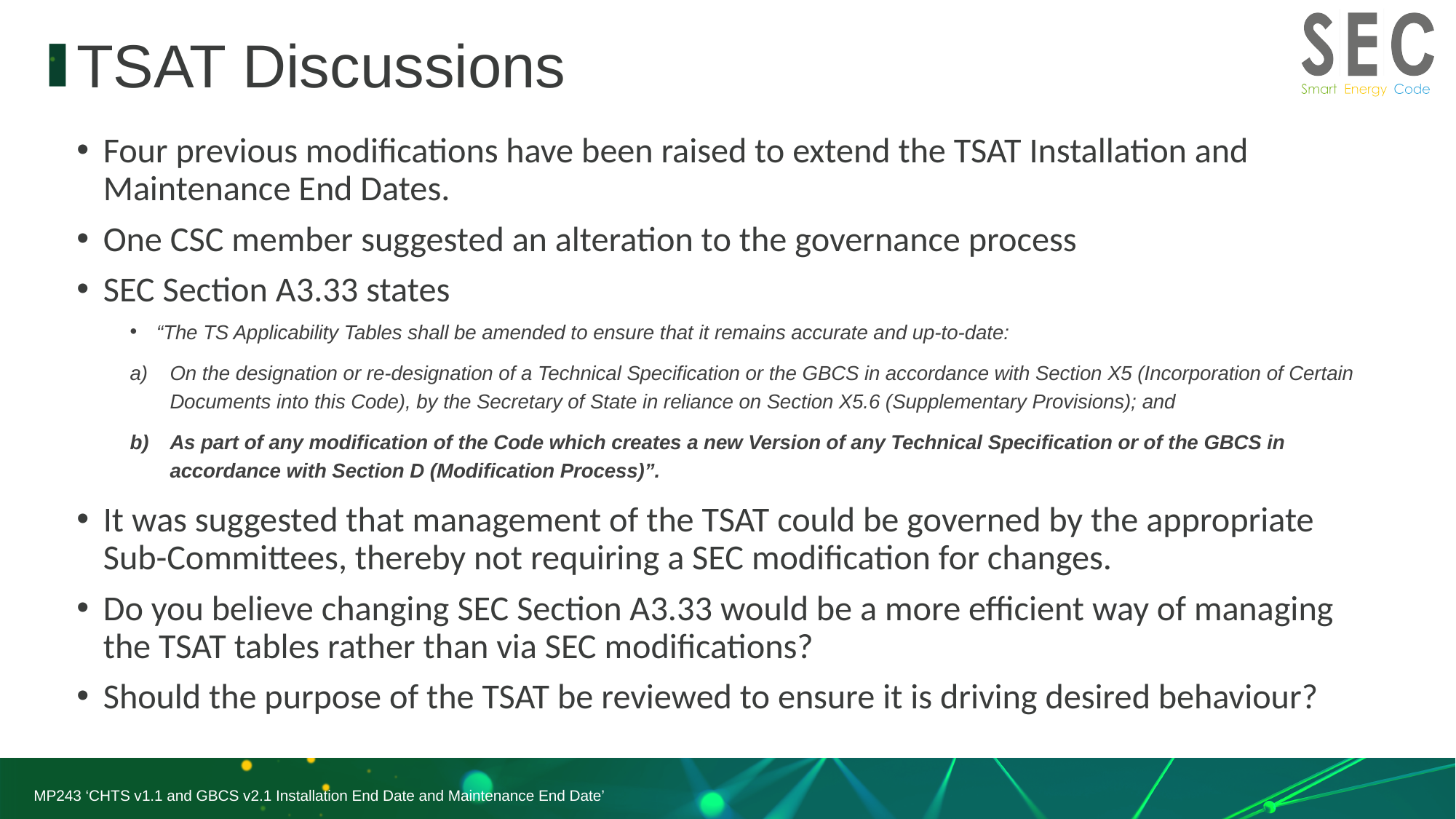

# TSAT Discussions
Four previous modifications have been raised to extend the TSAT Installation and Maintenance End Dates.
One CSC member suggested an alteration to the governance process
SEC Section A3.33 states
“The TS Applicability Tables shall be amended to ensure that it remains accurate and up-to-date:
On the designation or re-designation of a Technical Specification or the GBCS in accordance with Section X5 (Incorporation of Certain Documents into this Code), by the Secretary of State in reliance on Section X5.6 (Supplementary Provisions); and
As part of any modification of the Code which creates a new Version of any Technical Specification or of the GBCS in accordance with Section D (Modification Process)”.
It was suggested that management of the TSAT could be governed by the appropriate Sub-Committees, thereby not requiring a SEC modification for changes.
Do you believe changing SEC Section A3.33 would be a more efficient way of managing the TSAT tables rather than via SEC modifications?
Should the purpose of the TSAT be reviewed to ensure it is driving desired behaviour?

MP243 ‘CHTS v1.1 and GBCS v2.1 Installation End Date and Maintenance End Date’